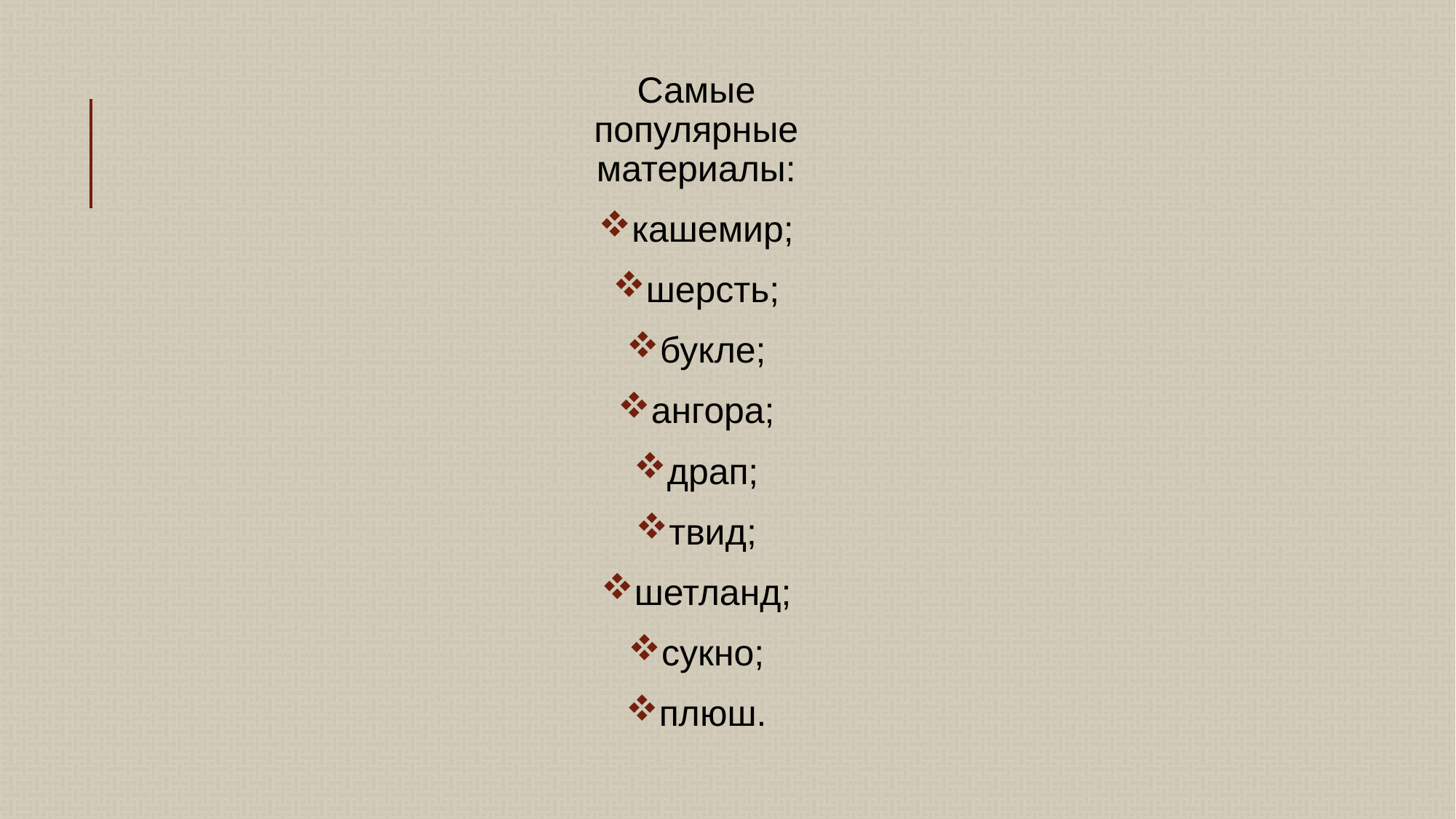

Самые популярные материалы:
кашемир;
шерсть;
букле;
ангора;
драп;
твид;
шетланд;
сукно;
плюш.